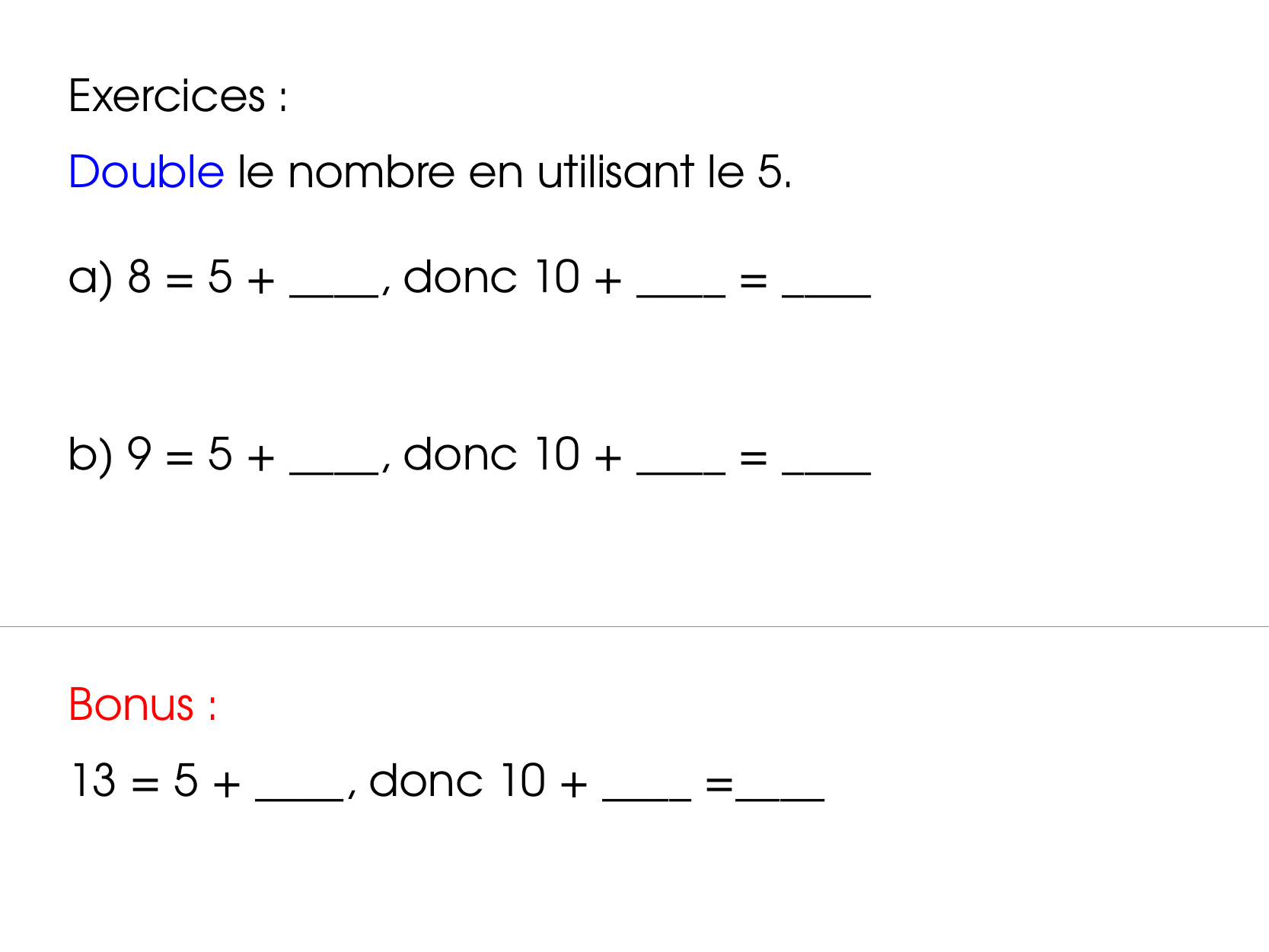

Exercices :
Double le nombre en utilisant le 5.
a) 8 = 5 + ____, donc 10 + ____ = ____
b) 9 = 5 + ____, donc 10 + ____ = ____
Bonus :
13 = 5 + ____, donc 10 + ____ =____